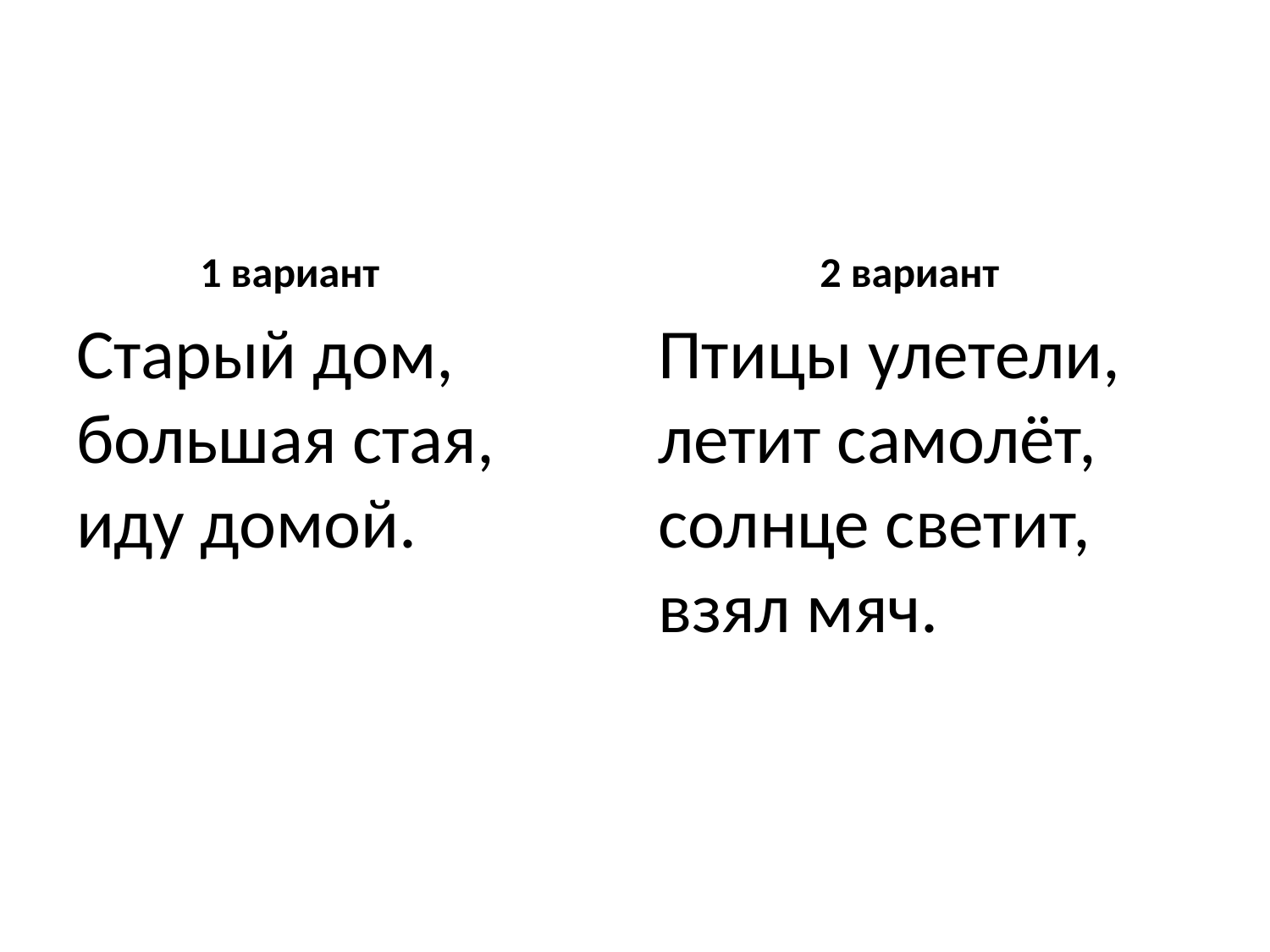

#
             1 вариант
                 2 вариант
Старый дом, большая стая, иду домой.

Птицы улетели, летит самолёт, солнце светит,  взял мяч.